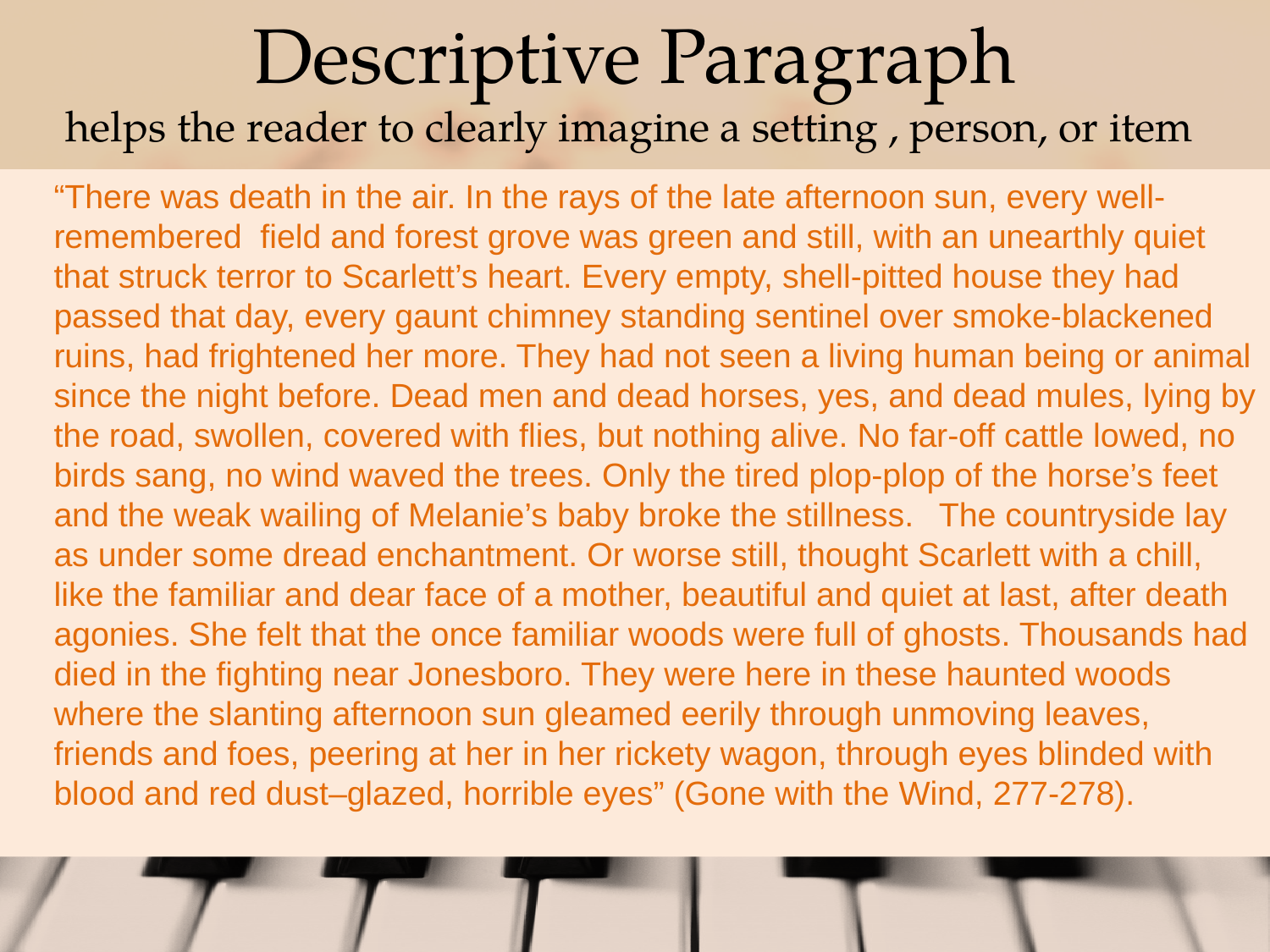

# Descriptive Paragraph helps the reader to clearly imagine a setting , person, or item
		“There was death in the air. In the rays of the late afternoon sun, every well-remembered  field and forest grove was green and still, with an unearthly quiet that struck terror to Scarlett’s heart. Every empty, shell-pitted house they had passed that day, every gaunt chimney standing sentinel over smoke-blackened ruins, had frightened her more. They had not seen a living human being or animal since the night before. Dead men and dead horses, yes, and dead mules, lying by the road, swollen, covered with flies, but nothing alive. No far-off cattle lowed, no birds sang, no wind waved the trees. Only the tired plop-plop of the horse’s feet and the weak wailing of Melanie’s baby broke the stillness. 	The countryside lay as under some dread enchantment. Or worse still, thought Scarlett with a chill, like the familiar and dear face of a mother, beautiful and quiet at last, after death agonies. She felt that the once familiar woods were full of ghosts. Thousands had died in the fighting near Jonesboro. They were here in these haunted woods where the slanting afternoon sun gleamed eerily through unmoving leaves, friends and foes, peering at her in her rickety wagon, through eyes blinded with blood and red dust–glazed, horrible eyes” (Gone with the Wind, 277-278).